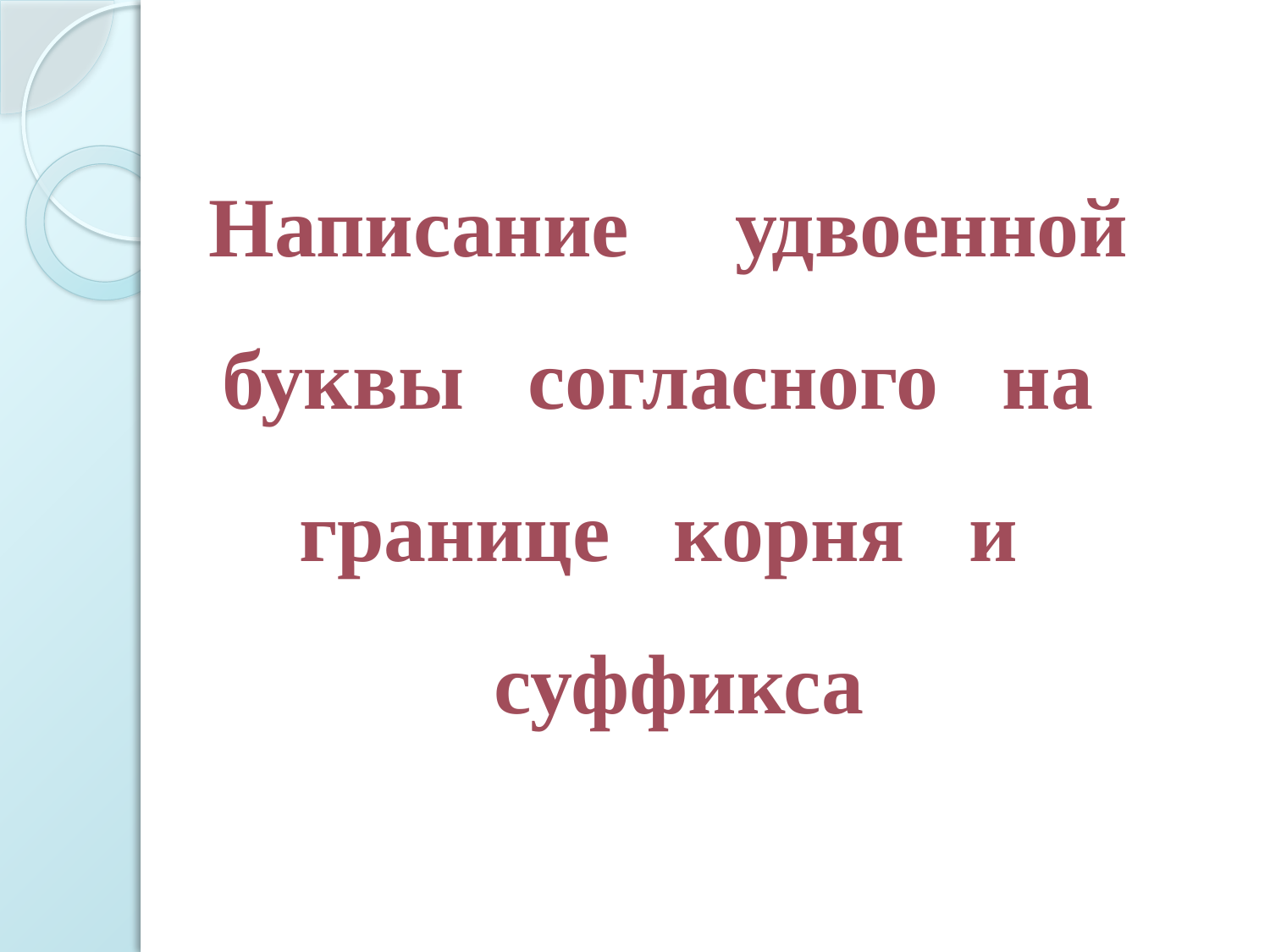

# Написание     удвоенной буквы   согласного   на   границе   корня   и   суффикса